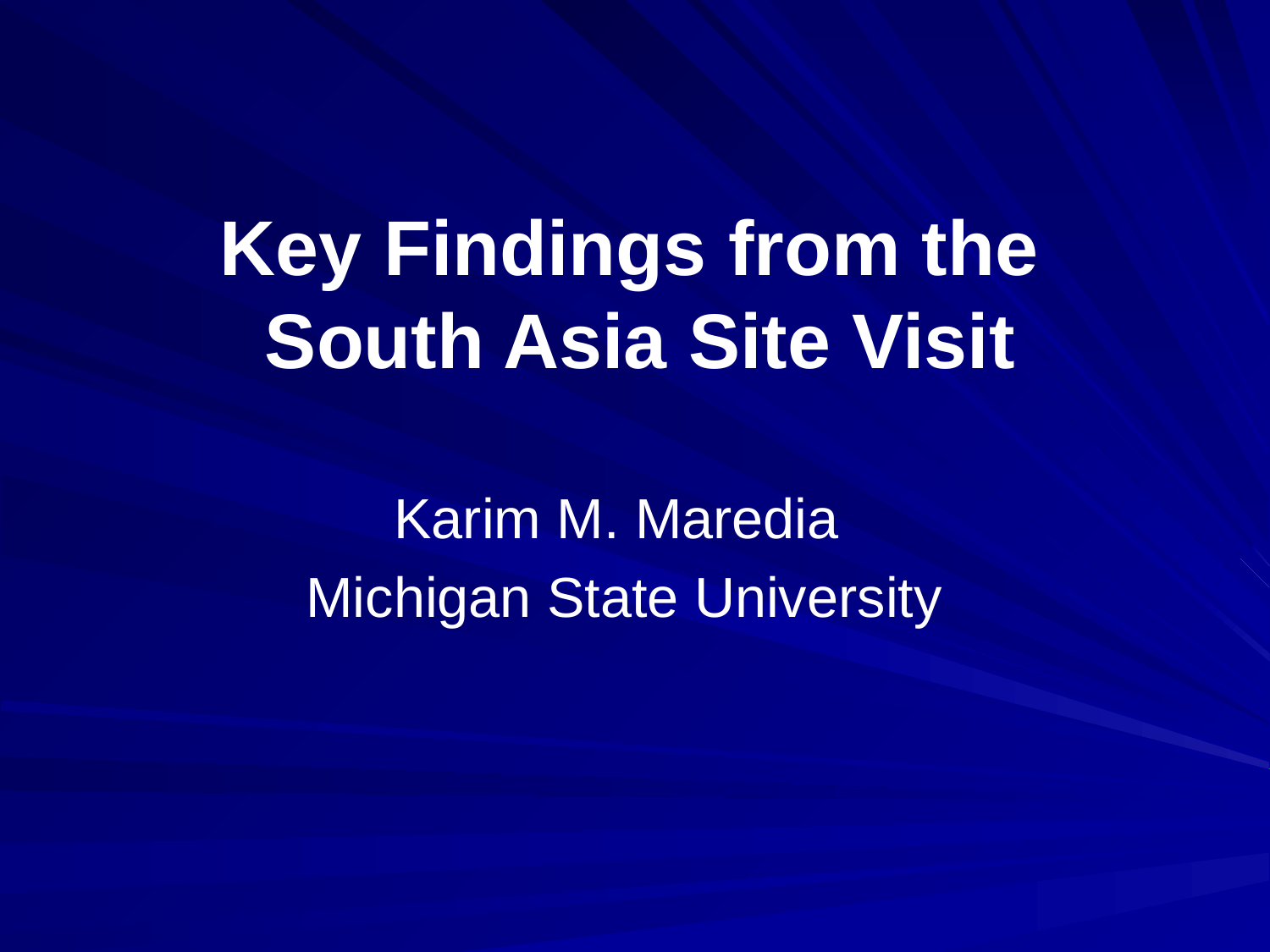

# Key Findings from the South Asia Site Visit
Karim M. Maredia
Michigan State University